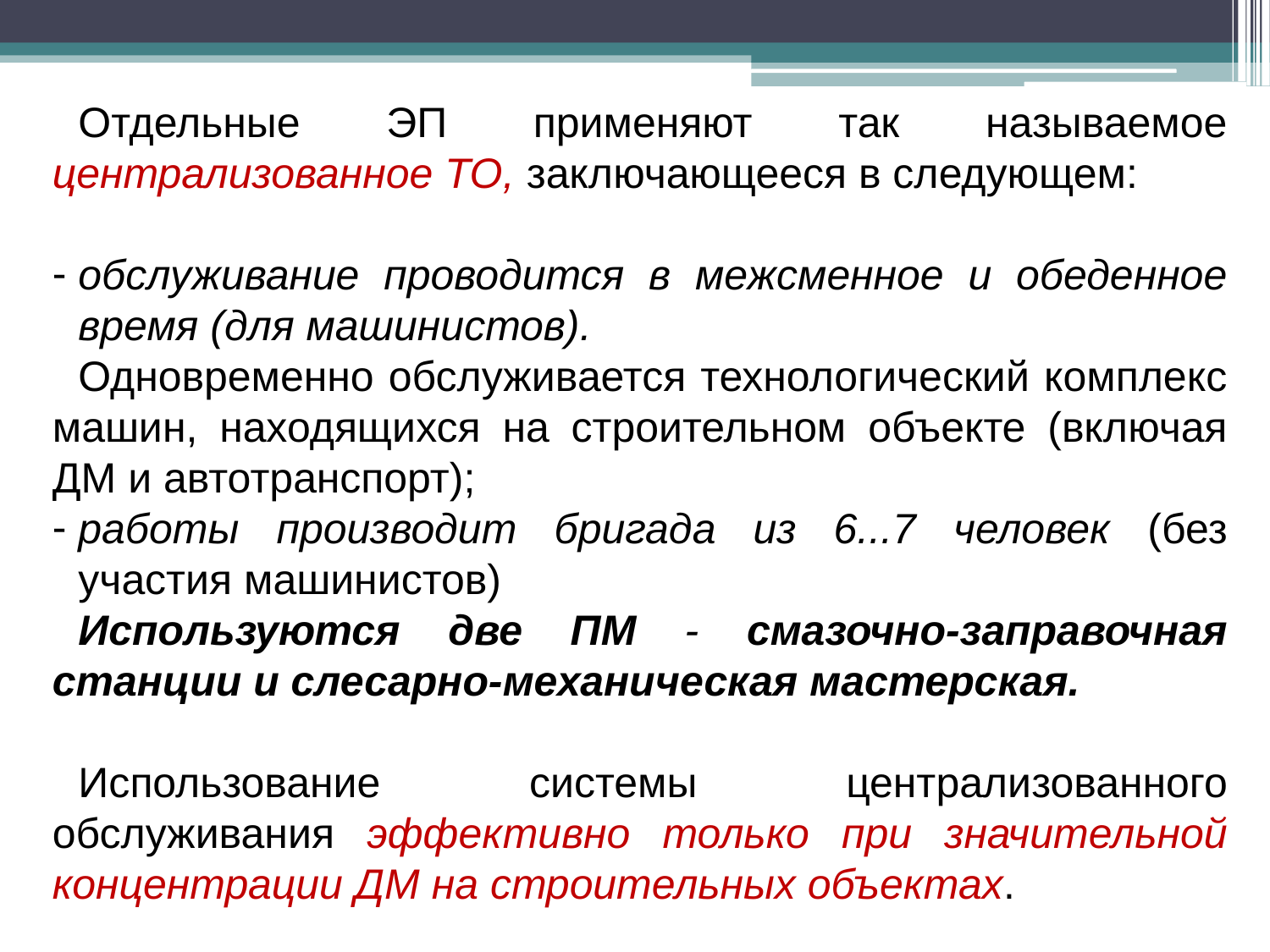

Отдельные ЭП применяют так называемое централизованное ТО, заключающееся в следующем:

обслуживание проводится в межсменное и обеденное время (для машинистов).
Одновременно обслуживается технологический комплекс машин, находящихся на строительном объекте (включая ДМ и автотранспорт);
работы производит бригада из 6...7 человек (без участия машинистов)
Используются две ПМ - смазочно-заправочная станции и слесарно-механическая мастерская.

Использование системы централизованного обслуживания эффективно только при значительной концентрации ДМ на строительных объектах.